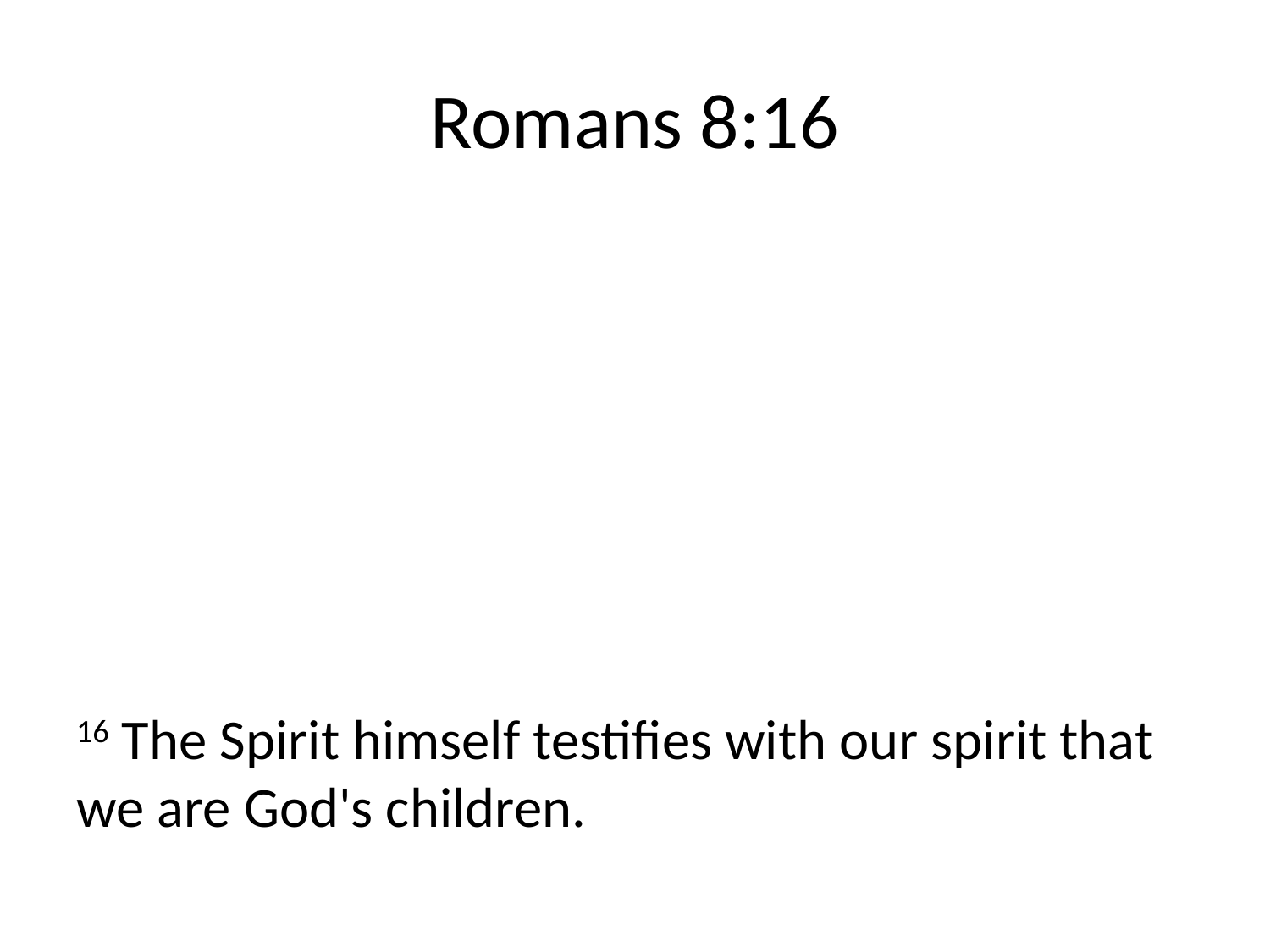

# Romans 8:16

16 The Spirit himself testifies with our spirit that we are God's children.